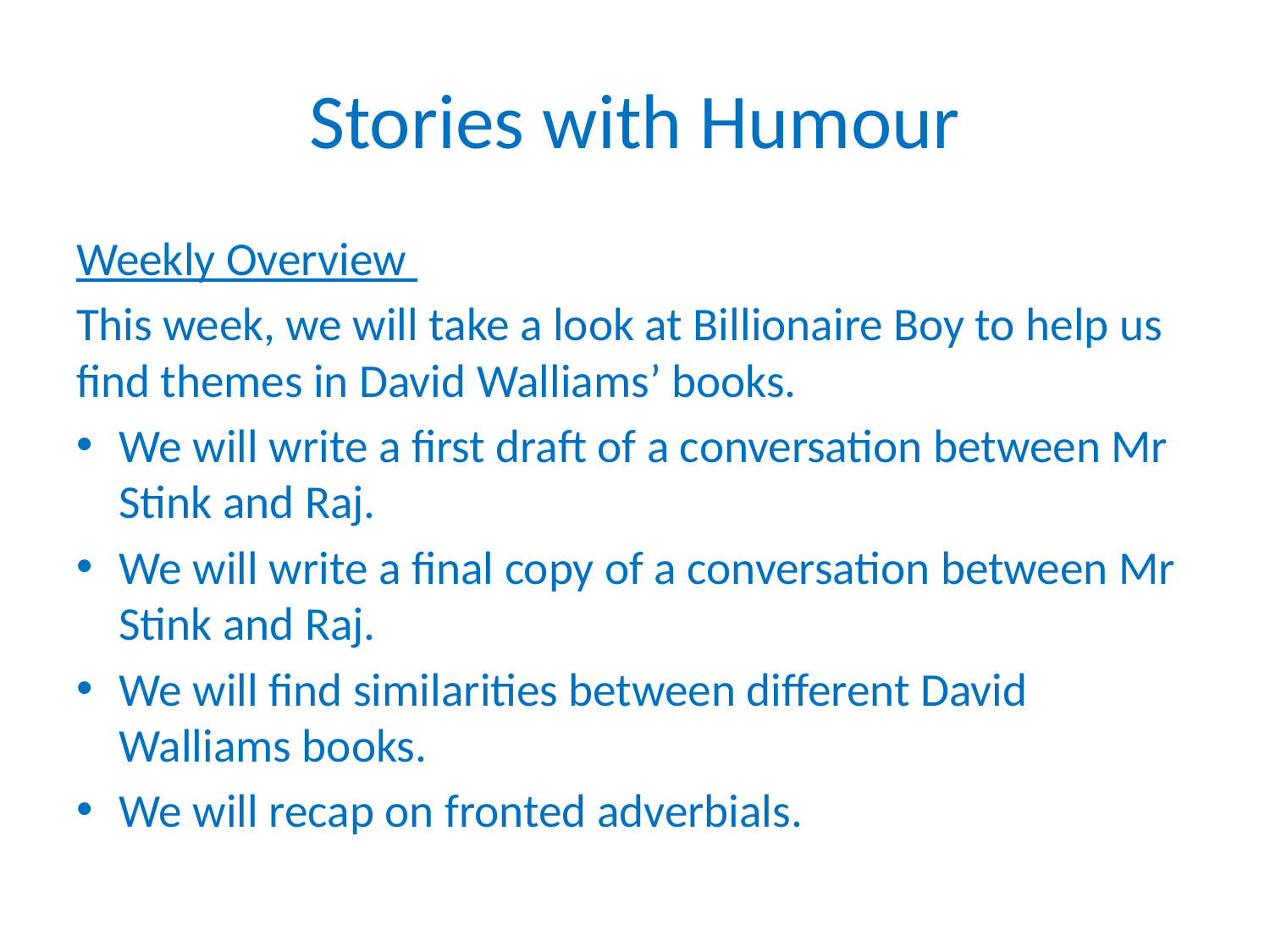

# Stories with Humour
Weekly Overview
This week, we will take a look at Billionaire Boy to help us find themes in David Walliams’ books.
We will write a first draft of a conversation between Mr Stink and Raj.
We will write a final copy of a conversation between Mr Stink and Raj.
We will find similarities between different David Walliams books.
We will recap on fronted adverbials.